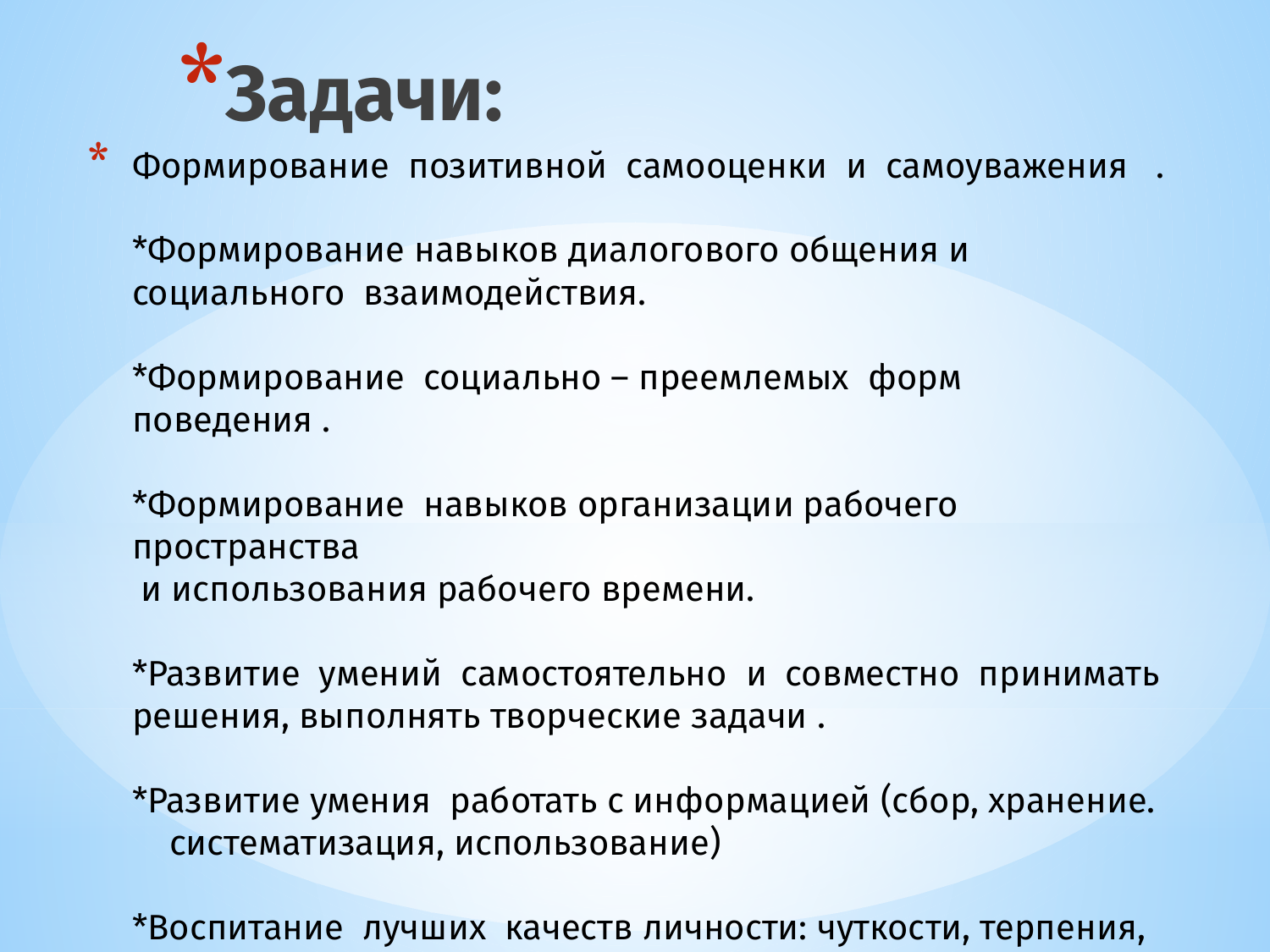

Задачи:
# Формирование  позитивной  самооценки  и  самоуважения   . *Формирование навыков диалогового общения и социального  взаимодействия. *Формирование  социально – преемлемых  форм  поведения . *Формирование  навыков организации рабочего пространства и использования рабочего времени. *Развитие  умений  самостоятельно  и  совместно  принимать решения, выполнять творческие задачи . *Развитие умения  работать с информацией (сбор, хранение.      систематизация, использование) *Воспитание  лучших  качеств личности: чуткости, терпения, сопереживания, доброты, великодушия, трудолюбия.